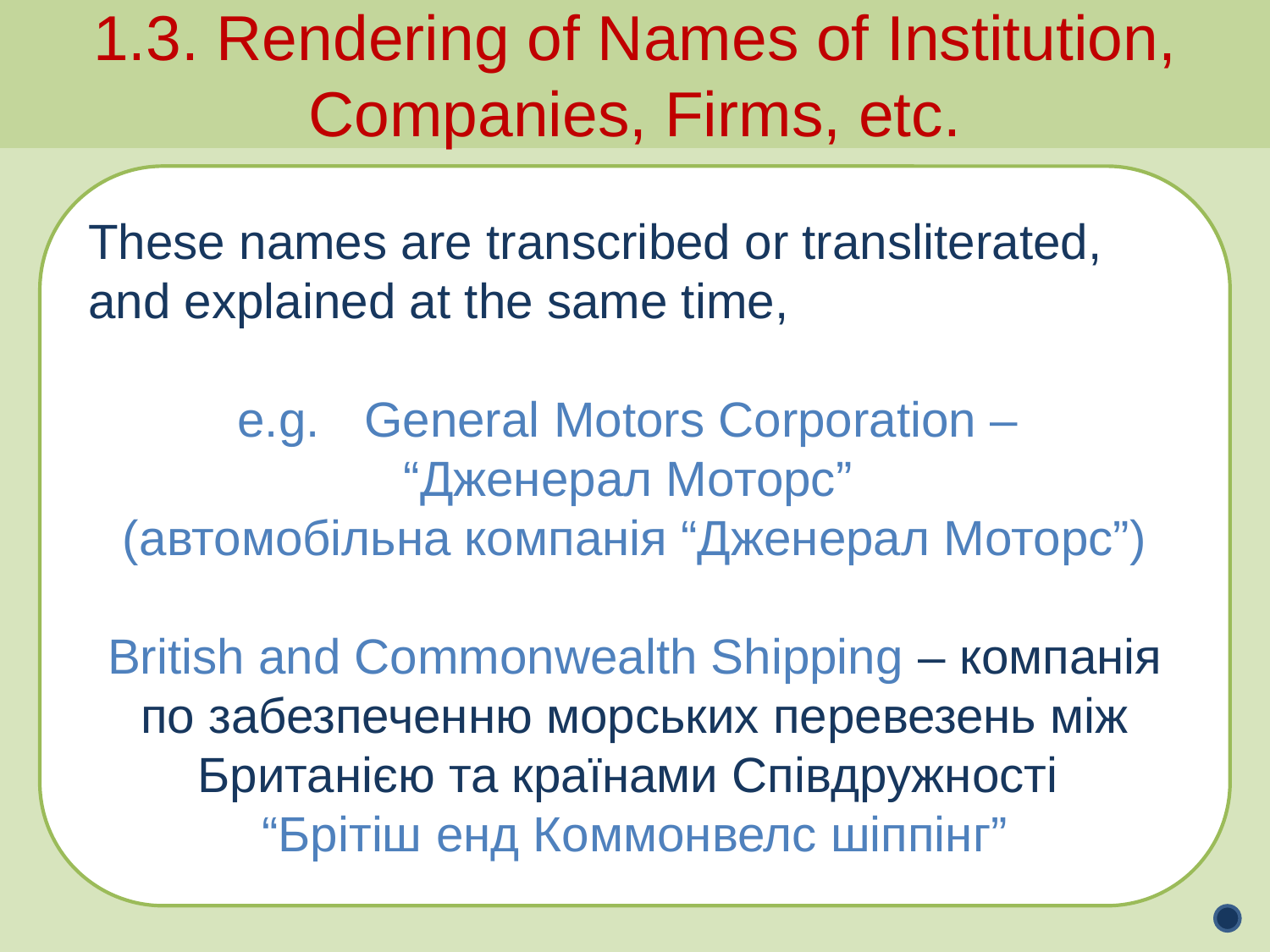

1.3. Rendering of Names of Institution, Companies, Firms, etc.
These names are transcribed or transliterated, and explained at the same time,

e.g. 	General Motors Corporation –
“Дженерал Моторс”
(автомобільна компанія “Дженерал Моторс”)

British and Commonwealth Shipping – компанія по забезпеченню морських перевезень між Британією та країнами Співдружності
“Брітіш енд Коммонвелс шіппінг”